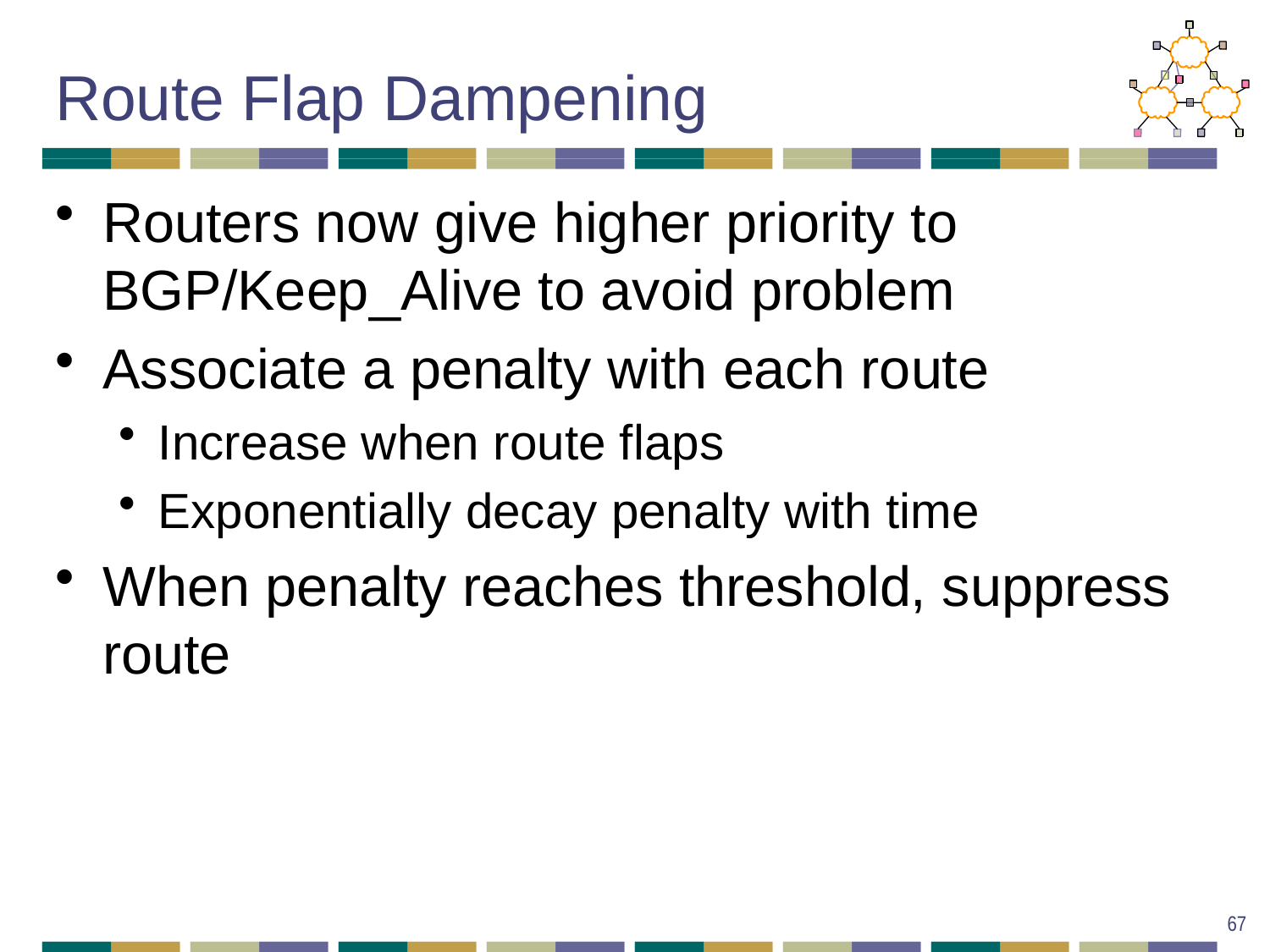

# Route Flap Dampening
Routers now give higher priority to BGP/Keep_Alive to avoid problem
Associate a penalty with each route
Increase when route flaps
Exponentially decay penalty with time
When penalty reaches threshold, suppress route
67